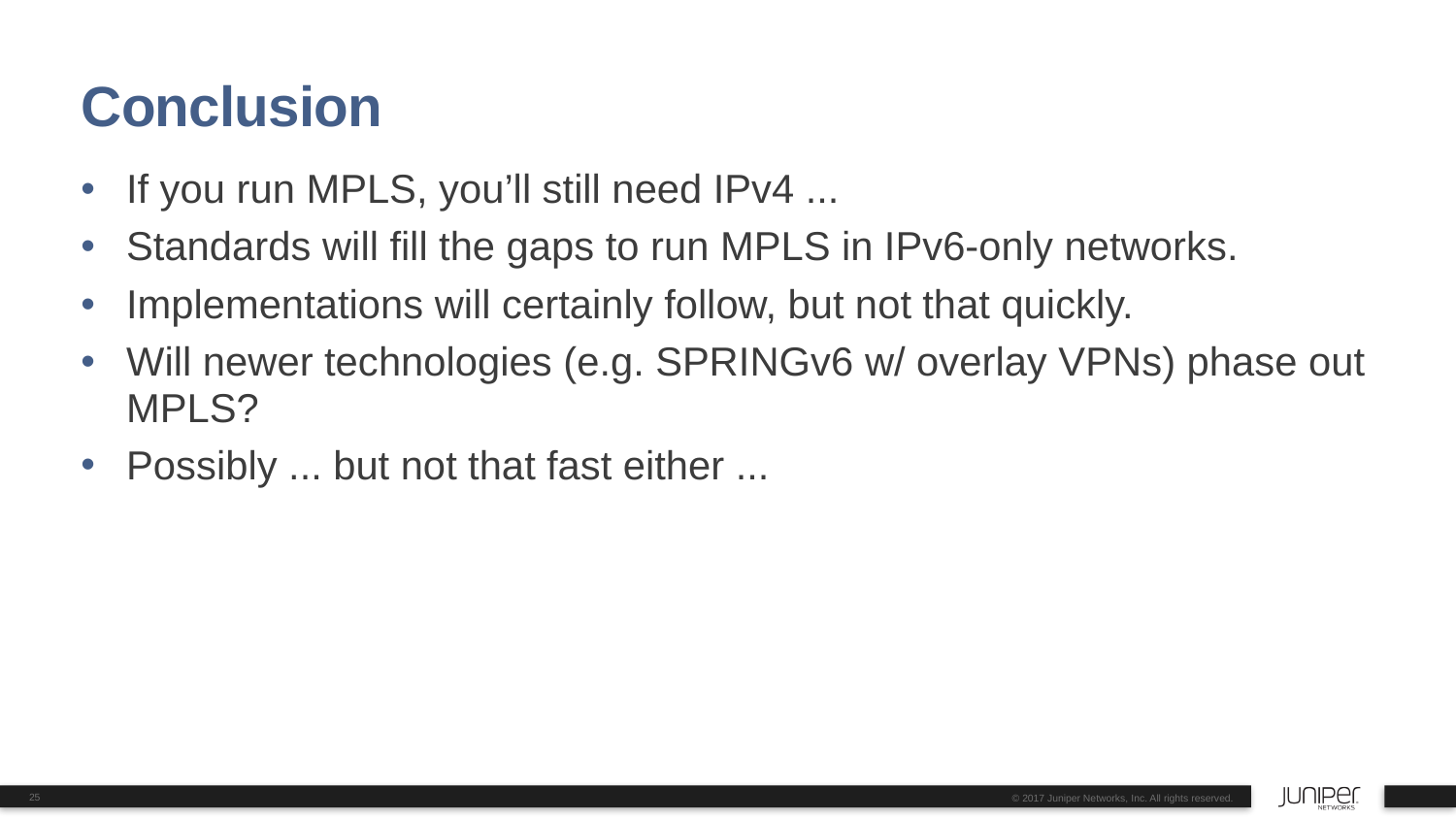

# Conclusion
If you run MPLS, you’ll still need IPv4 ...
Standards will fill the gaps to run MPLS in IPv6-only networks.
Implementations will certainly follow, but not that quickly.
Will newer technologies (e.g. SPRINGv6 w/ overlay VPNs) phase out MPLS?
Possibly ... but not that fast either ...